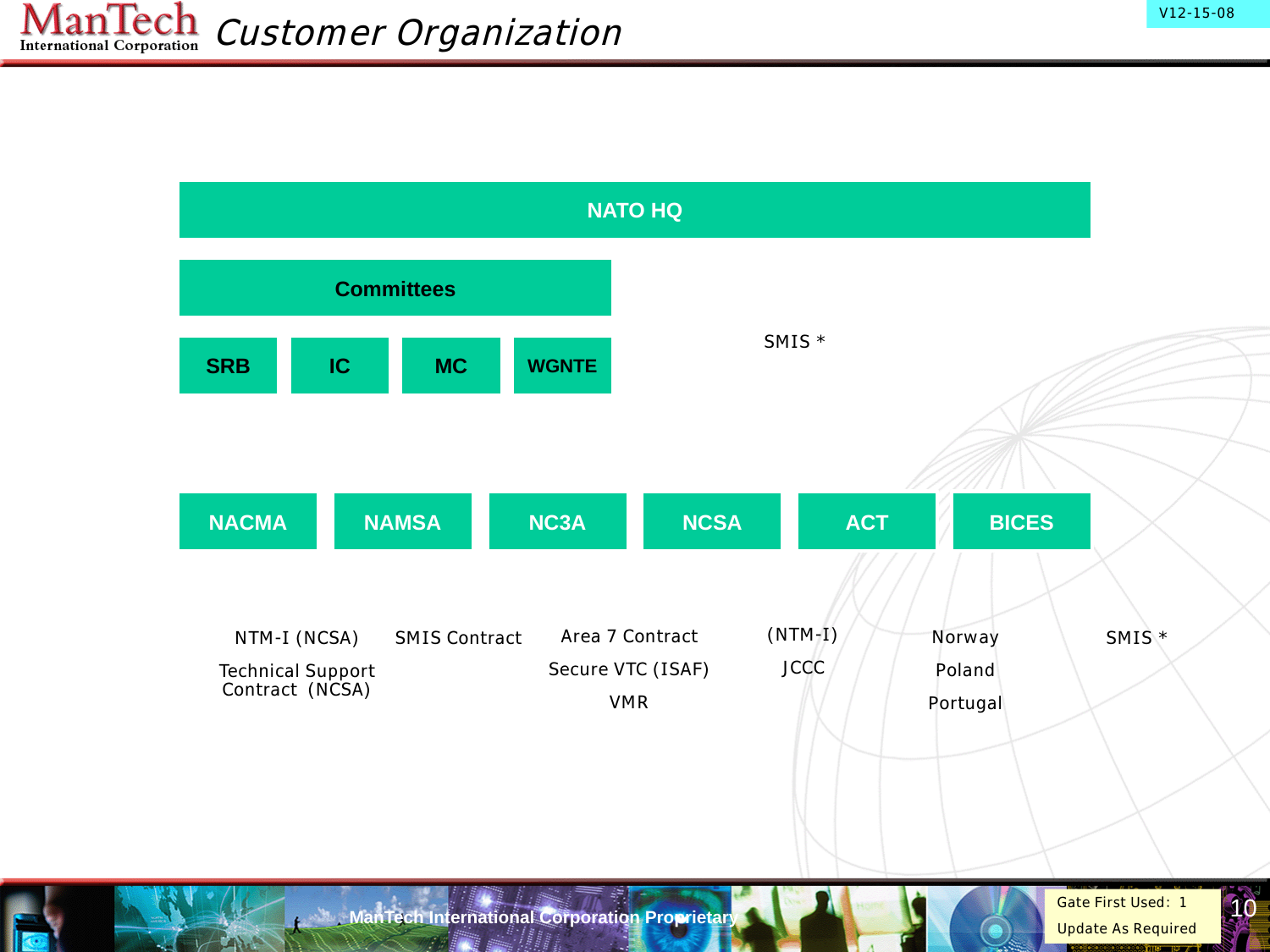

# Customer Organization
NATO HQ
Committees
SRB
IC
MC
WGNTE
NACMA
NC3A
NCSA
ACT
BICES
NAMSA
SMIS *
(NTM-I)
JCCC
Area 7 Contract
Secure VTC (ISAF)
VMR
Norway
Poland
Portugal
NTM-I (NCSA)
Technical Support Contract  (NCSA)
SMIS Contract
SMIS *
10
Gate First Used:  1
Update As Required